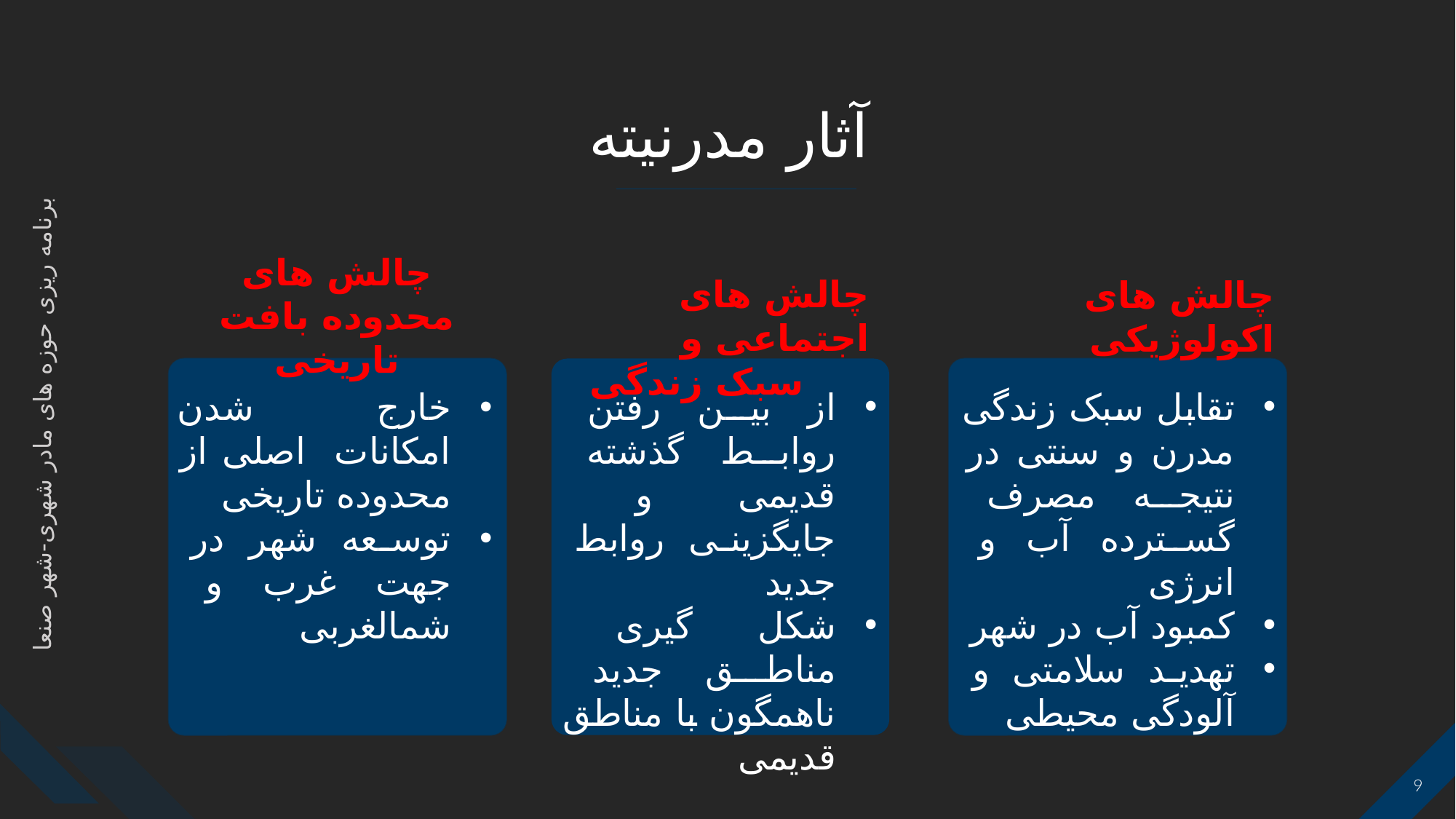

آثار مدرنیته
چالش های محدوده بافت تاریخی
چالش های اجتماعی و
سبک زندگی
چالش های اکولوژیکی

از بین رفتن روابط گذشته قدیمی و جایگزینی روابط جدید
شکل گیری مناطق جدید ناهمگون با مناطق قدیمی
تقابل سبک زندگی مدرن و سنتی در نتیجه مصرف گسترده آب و انرژی
کمبود آب در شهر
تهدید سلامتی و آلودگی محیطی
خارج شدن امکانات  اصلی از محدوده تاریخی
توسعه شهر در جهت غرب و شمالغربی
برنامه ریزی حوزه های مادر شهری-شهر صنعا